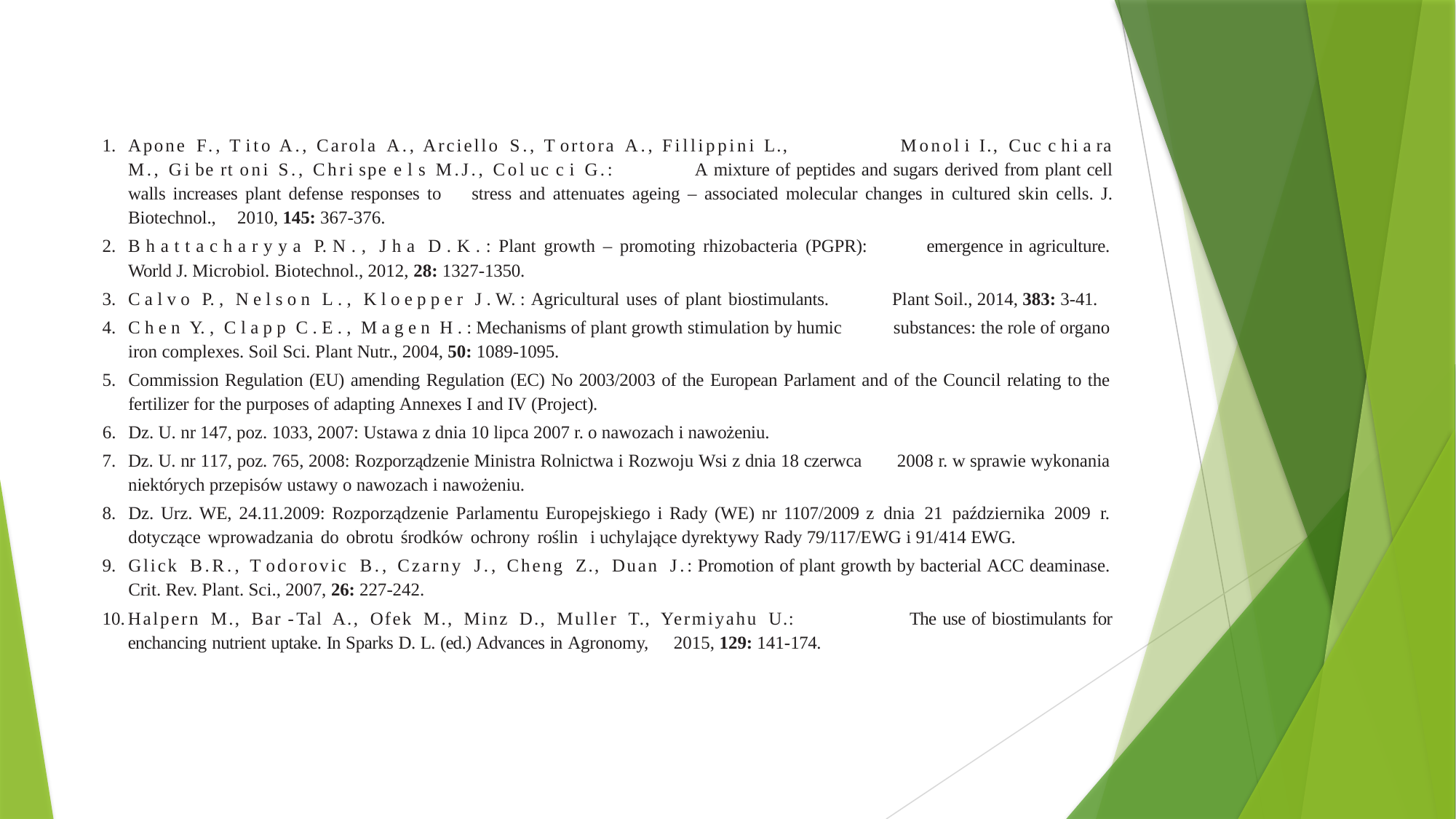

Apone F., T ito A., Carola A., Arciello S., T ortora A., Fillippini L., 	Monol i I., Cuc c hi a ra M., Gi be rt oni S., Chri spe e l s M.J., Col uc c i G.: 	A mixture of peptides and sugars derived from plant cell walls increases plant defense responses to 	stress and attenuates ageing – associated molecular changes in cultured skin cells. J. Biotechnol., 	2010, 145: 367-376.
B h a t t a c h a r y y a P. N . , J h a D . K . : Plant growth – promoting rhizobacteria (PGPR): 	emergence in agriculture. World J. Microbiol. Biotechnol., 2012, 28: 1327-1350.
C a l v o P. , N e l s o n L . , K l o e p p e r J . W. : Agricultural uses of plant biostimulants. 	Plant Soil., 2014, 383: 3-41.
C h e n Y. , C l a p p C . E . , M a g e n H . : Mechanisms of plant growth stimulation by humic 	substances: the role of organo iron complexes. Soil Sci. Plant Nutr., 2004, 50: 1089-1095.
Commission Regulation (EU) amending Regulation (EC) No 2003/2003 of the European Parlament and of the Council relating to the fertilizer for the purposes of adapting Annexes I and IV (Project).
Dz. U. nr 147, poz. 1033, 2007: Ustawa z dnia 10 lipca 2007 r. o nawozach i nawożeniu.
Dz. U. nr 117, poz. 765, 2008: Rozporządzenie Ministra Rolnictwa i Rozwoju Wsi z dnia 18 czerwca 	2008 r. w sprawie wykonania niektórych przepisów ustawy o nawozach i nawożeniu.
Dz. Urz. WE, 24.11.2009: Rozporządzenie Parlamentu Europejskiego i Rady (WE) nr 1107/2009 z dnia 21 października 2009 r. dotyczące wprowadzania do obrotu środków ochrony roślin i uchylające dyrektywy Rady 79/117/EWG i 91/414 EWG.
Glick B.R., T odorovic B., Czarny J., Cheng Z., Duan J.: Promotion of plant growth by bacterial ACC deaminase. Crit. Rev. Plant. Sci., 2007, 26: 227-242.
Halpern M., Bar -Tal A., Ofek M., Minz D., Muller T., Yermiyahu U.: 	The use of biostimulants for enchancing nutrient uptake. In Sparks D. L. (ed.) Advances in Agronomy, 	2015, 129: 141-174.